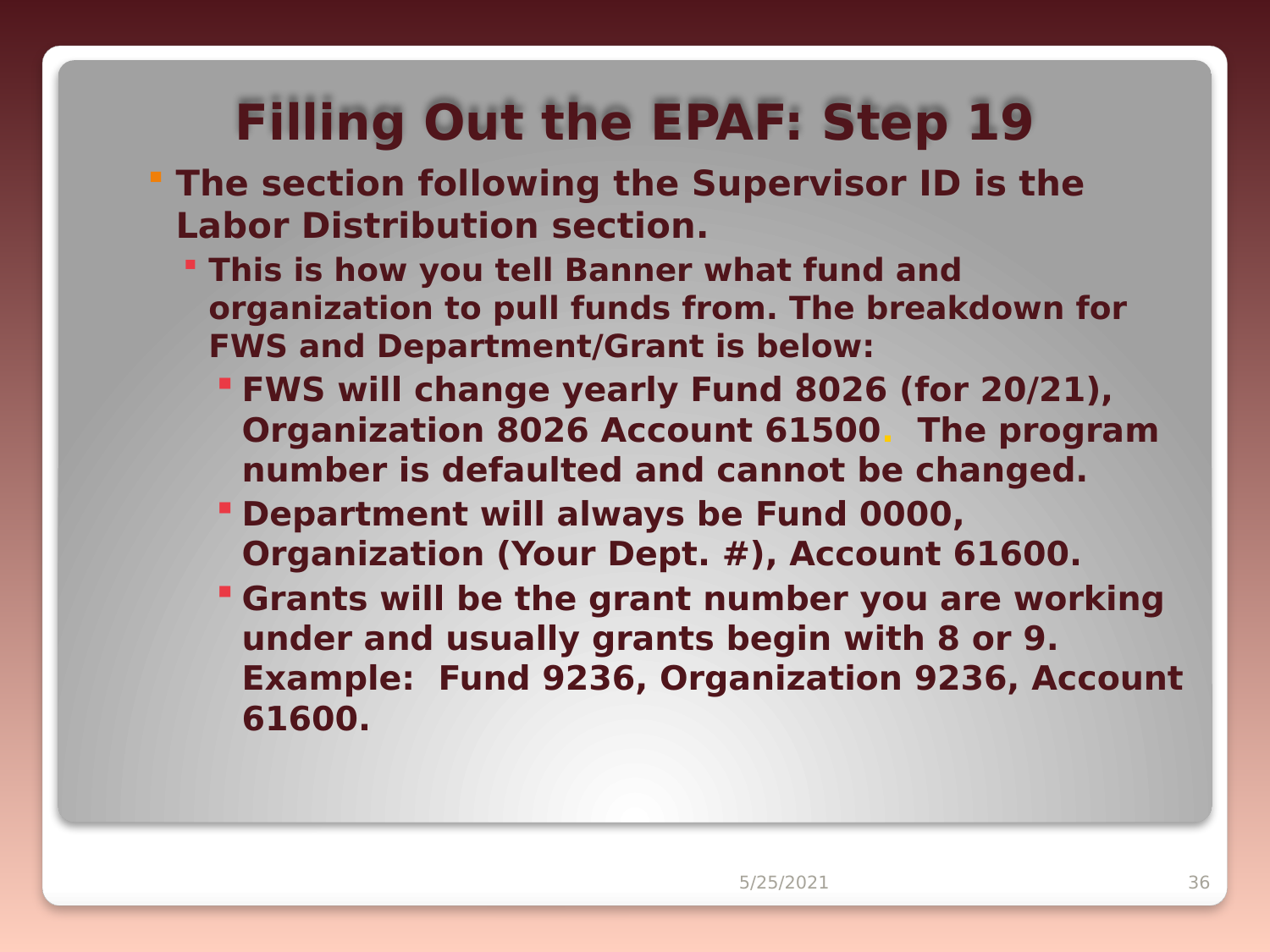

Filling Out the EPAF: Step 19
The section following the Supervisor ID is the Labor Distribution section.
This is how you tell Banner what fund and organization to pull funds from. The breakdown for FWS and Department/Grant is below:
FWS will change yearly Fund 8026 (for 20/21), Organization 8026 Account 61500.  The program number is defaulted and cannot be changed.
Department will always be Fund 0000, Organization (Your Dept. #), Account 61600.
Grants will be the grant number you are working under and usually grants begin with 8 or 9.  Example:  Fund 9236, Organization 9236, Account 61600.

5/25/2021
36